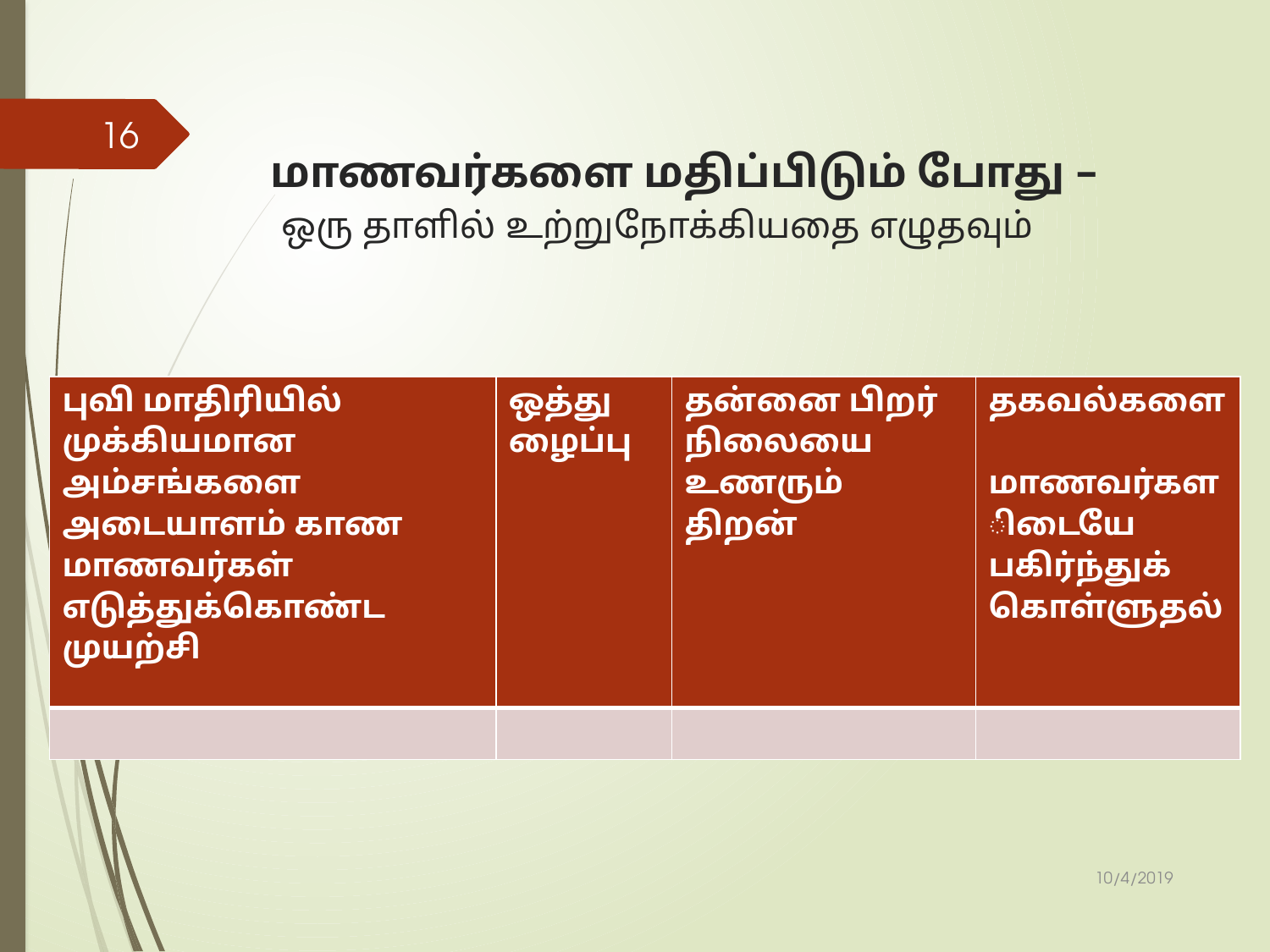

16
# மாணவர்களை மதிப்பிடும் போது – ஒரு தாளில் உற்றுநோக்கியதை எழுதவும்
| புவி மாதிரியில் முக்கியமான அம்சங்களை அடையாளம் காண மாணவர்கள் எடுத்துக்கொண்ட முயற்சி | ஒத்துழைப்பு | தன்னை பிறர் நிலையை உணரும் திறன் | தகவல்களை மாணவர்களிடையே பகிர்ந்துக் கொள்ளுதல் |
| --- | --- | --- | --- |
|  |  |  |  |

10/4/2019